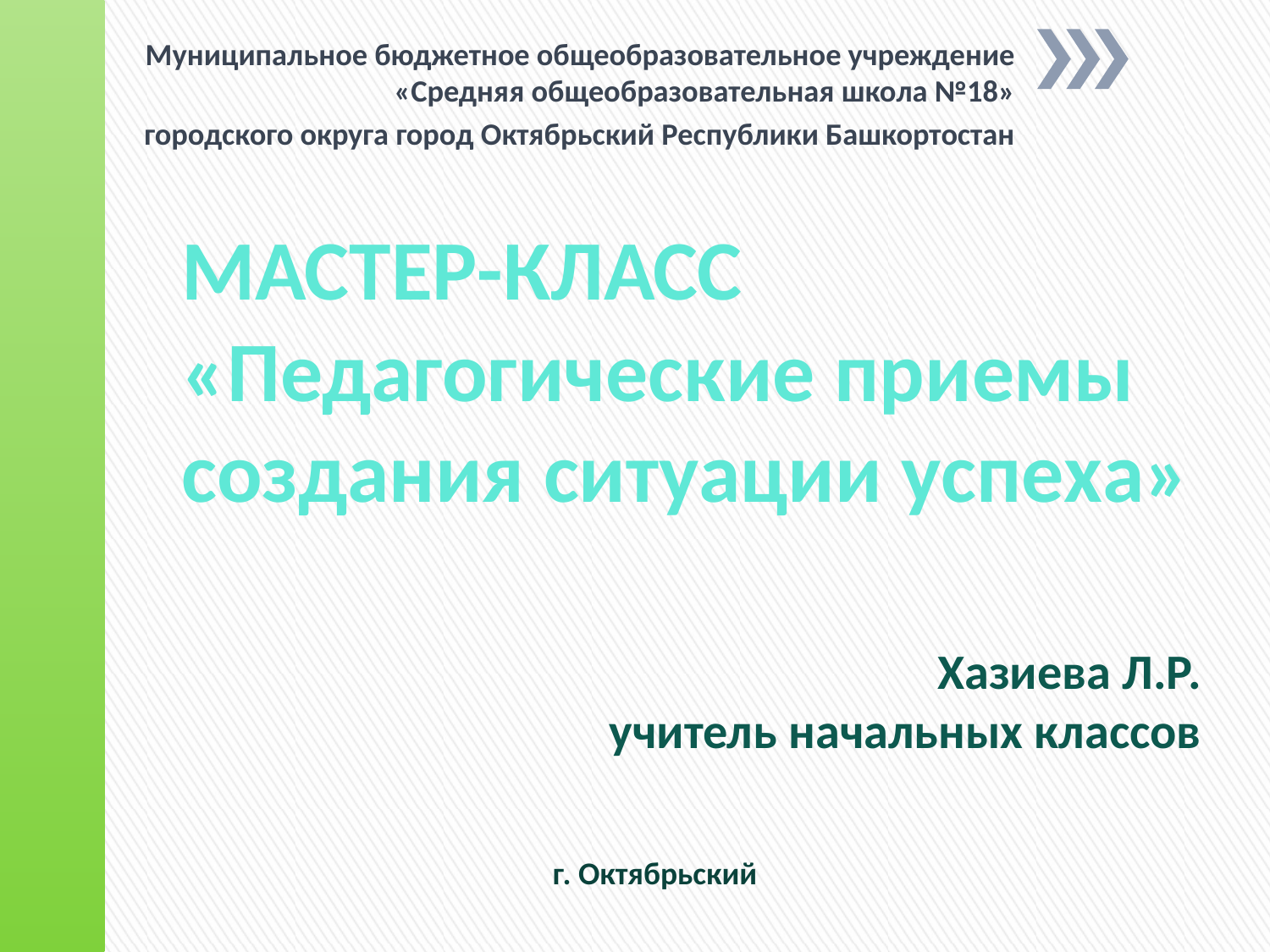

Муниципальное бюджетное общеобразовательное учреждение «Средняя общеобразовательная школа №18»
 городского округа город Октябрьский Республики Башкортостан
# МАСТЕР-КЛАСС «Педагогические приемы создания ситуации успеха»
Хазиева Л.Р.
учитель начальных классов
г. Октябрьский